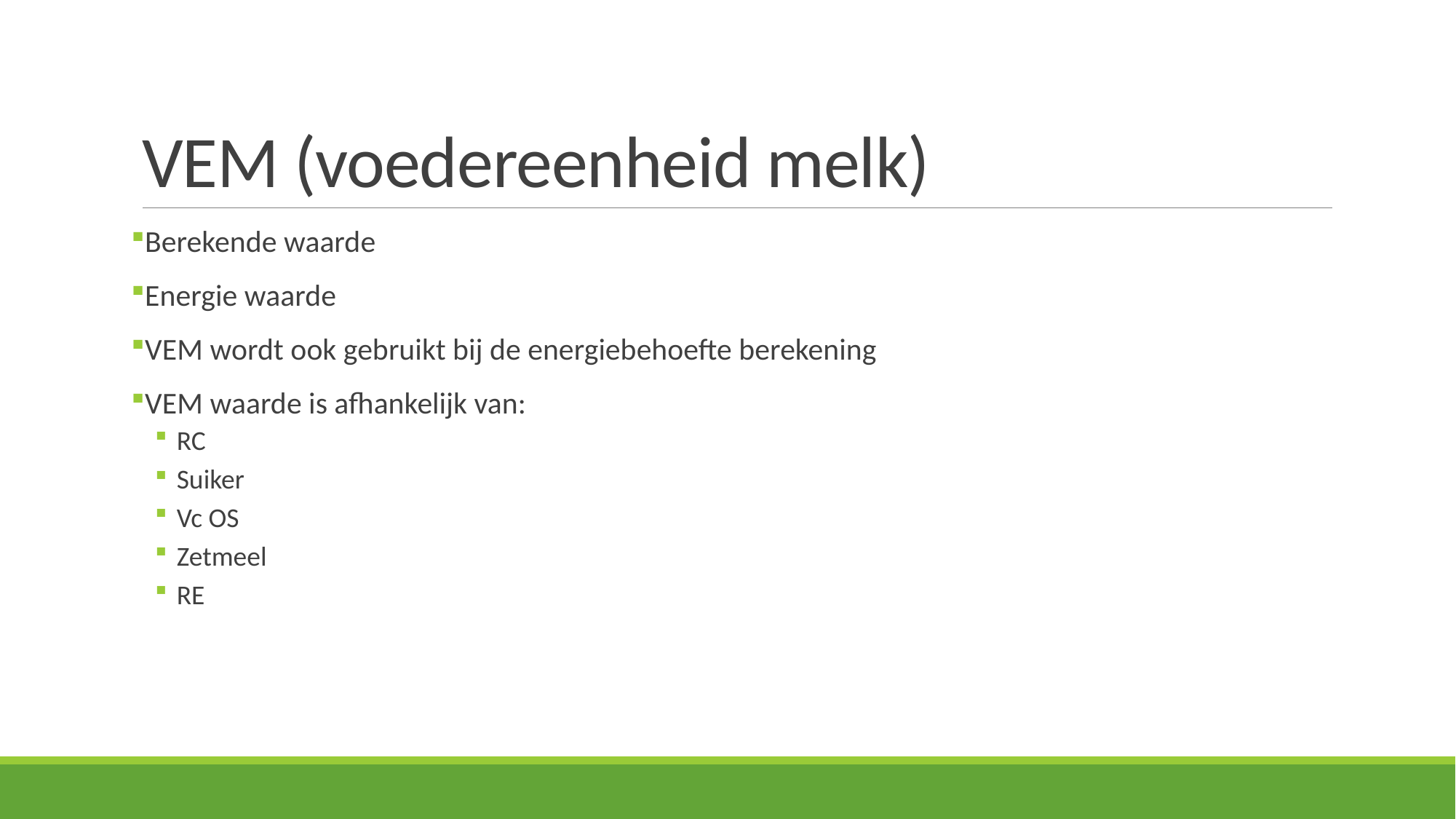

# VEM (voedereenheid melk)
Berekende waarde
Energie waarde
VEM wordt ook gebruikt bij de energiebehoefte berekening
VEM waarde is afhankelijk van:
RC
Suiker
Vc OS
Zetmeel
RE